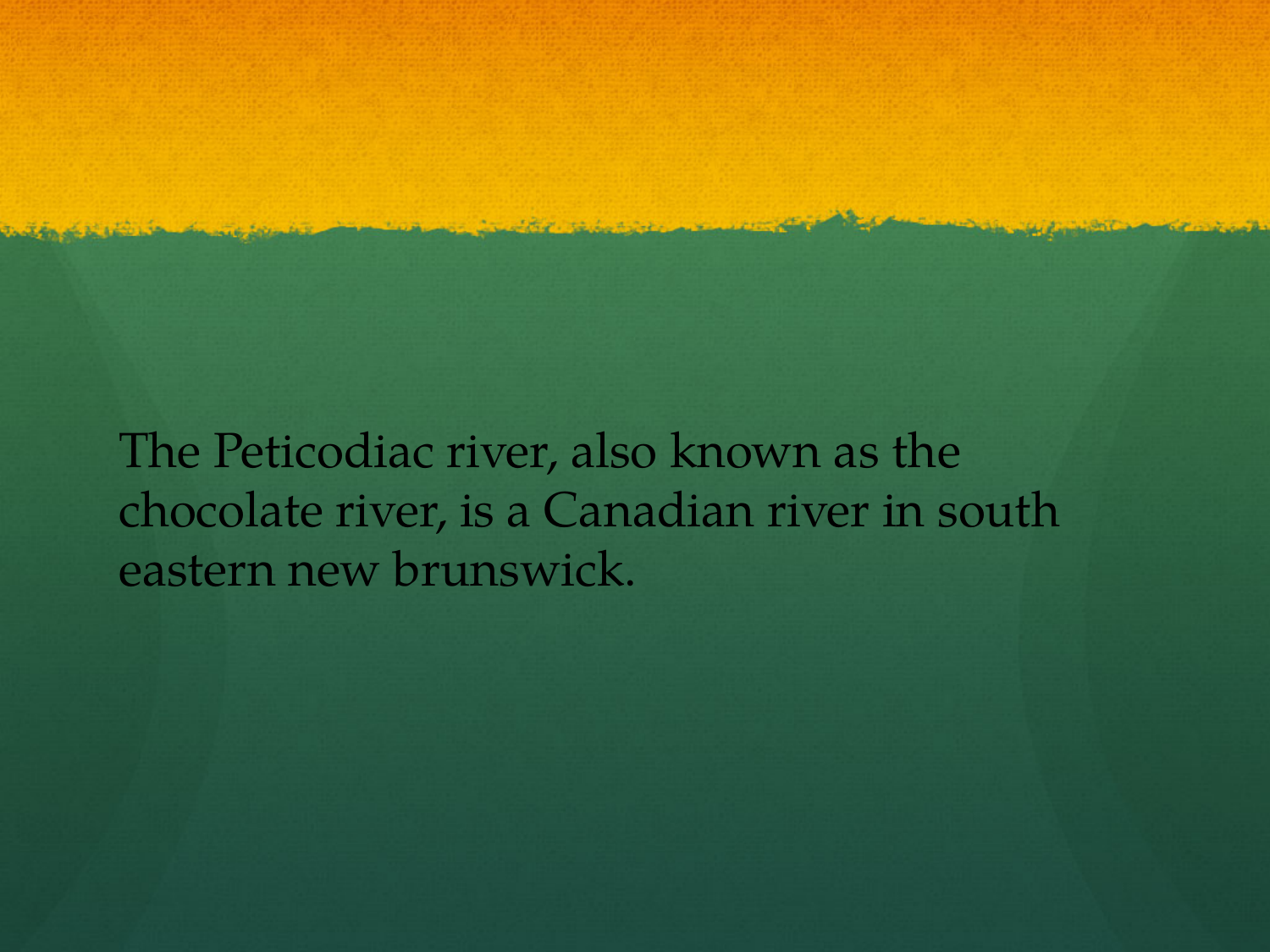

#
The Peticodiac river, also known as the chocolate river, is a Canadian river in south eastern new brunswick.